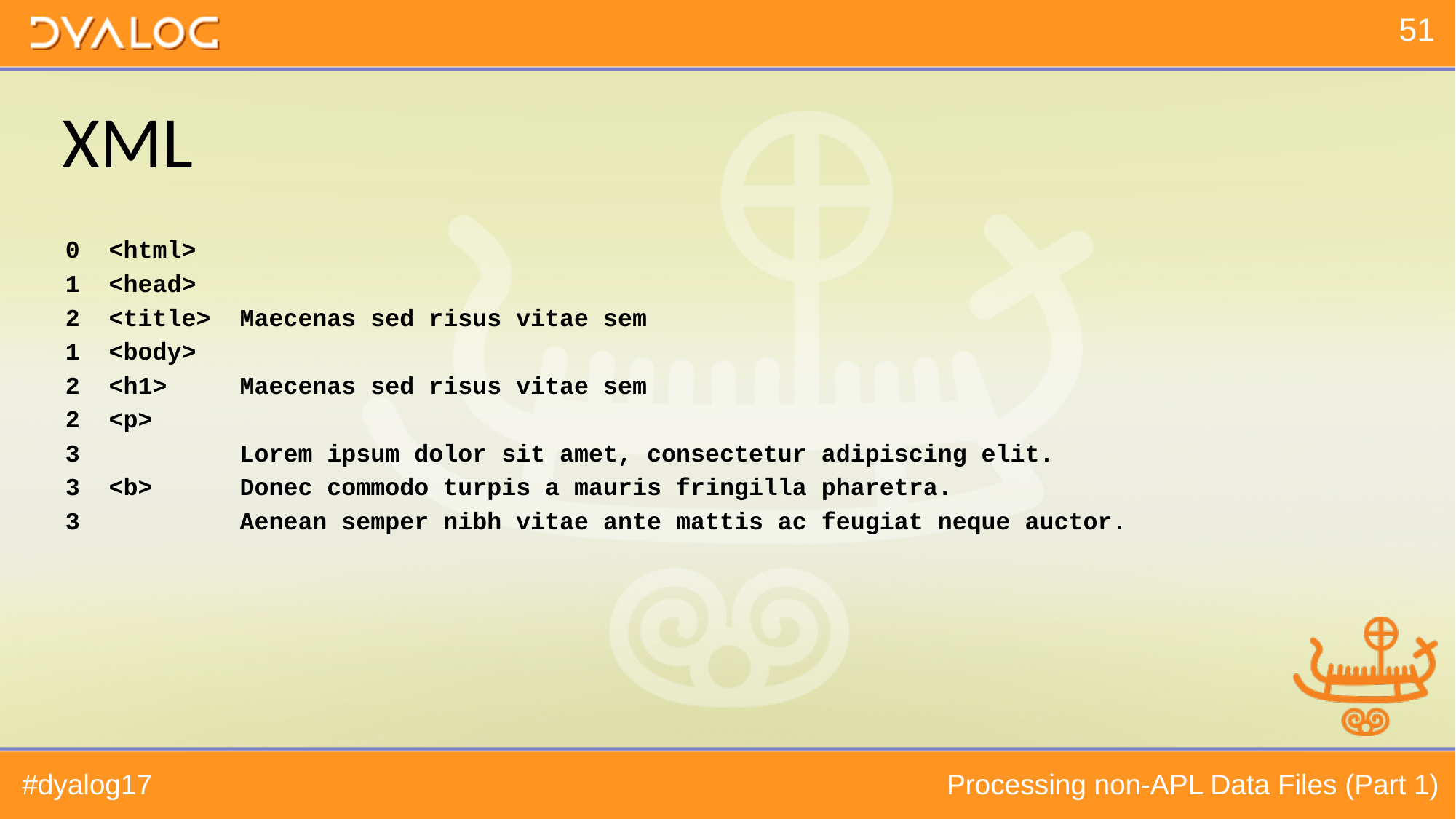

# XML

0  <html>
1  <head>
2  <title>  Maecenas sed risus vitae sem
1  <body>
2  <h1>     Maecenas sed risus vitae sem
2  <p>
3           Lorem ipsum dolor sit amet, consectetur adipiscing elit.
3  <b>      Donec commodo turpis a mauris fringilla pharetra.
3           Aenean semper nibh vitae ante mattis ac feugiat neque auctor.